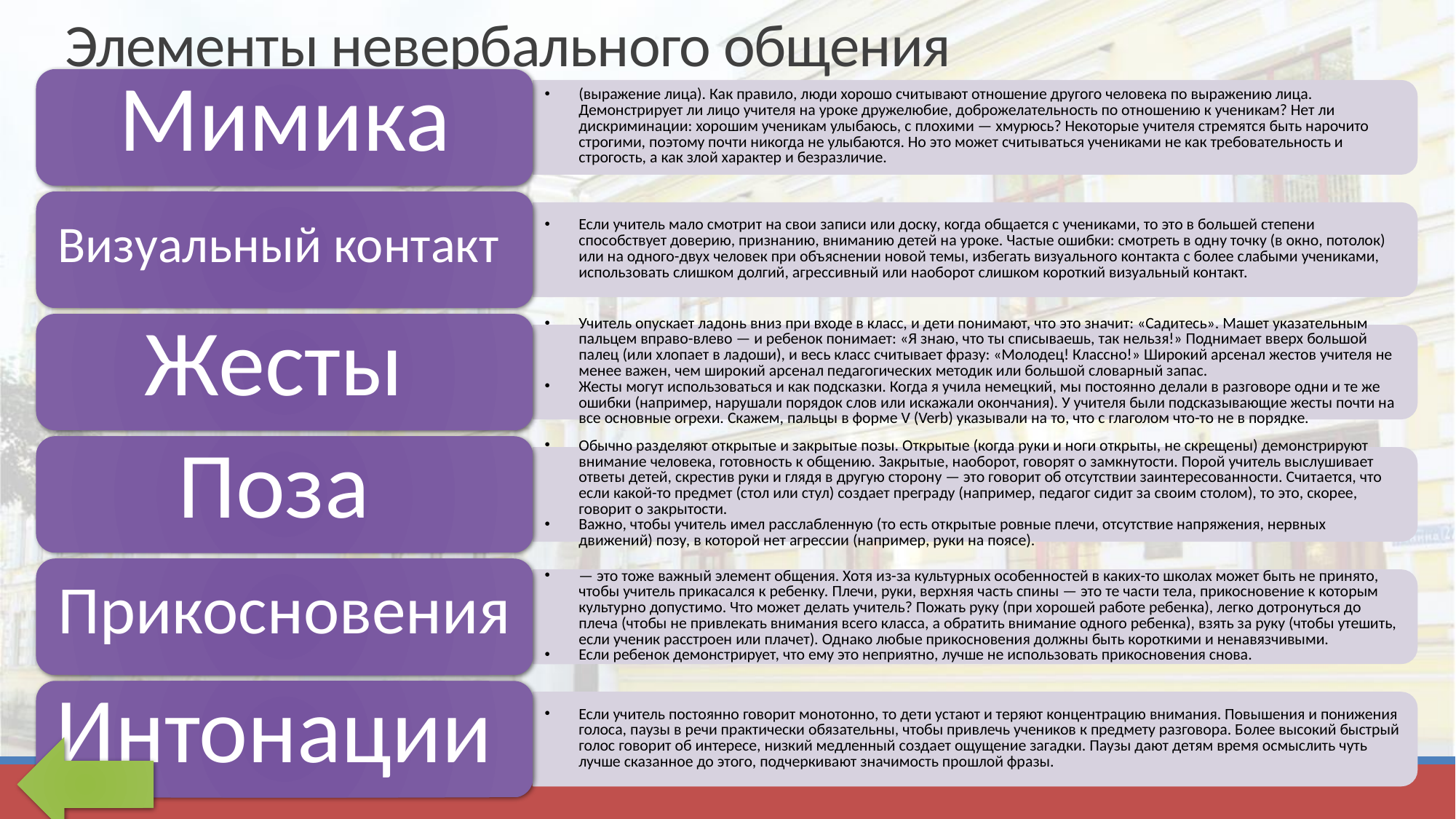

# Элементы невербального общения
Мимика
Визуальный контакт
Жесты
Жесты могут использоваться и как подсказки. Когда я учила немецкий, мы постоянно делали в разговоре одни и те же ошибки (например, нарушали порядок слов или искажали окончания). У учителя были подсказывающие жесты почти на все основные огрехи. Скажем, пальцы в форме V (Verb) указывали на то, что с глаголом что-то не в порядке.
Поза
Важно, чтобы учитель имел расслабленную (то есть открытые ровные плечи, отсутствие напряжения, нервных движений) позу, в которой нет агрессии (например, руки на поясе).
Прикосновения
Если ребенок демонстрирует, что ему это неприятно, лучше не использовать прикосновения снова.
Интонации
(выражение лица). Как правило, люди хорошо считывают отношение другого человека по выражению лица. Демонстрирует ли лицо учителя на уроке дружелюбие, доброжелательность по отношению к ученикам? Нет ли дискриминации: хорошим ученикам улыбаюсь, с плохими — хмурюсь? Некоторые учителя стремятся быть нарочито строгими, поэтому почти никогда не улыбаются. Но это может считываться учениками не как требовательность и строгость, а как злой характер и безразличие.
Если учитель мало смотрит на свои записи или доску, когда общается с учениками, то это в большей степени способствует доверию, признанию, вниманию детей на уроке. Частые ошибки: смотреть в одну точку (в окно, потолок) или на одного-двух человек при объяснении новой темы, избегать визуального контакта с более слабыми учениками, использовать слишком долгий, агрессивный или наоборот слишком короткий визуальный контакт.
Учитель опускает ладонь вниз при входе в класс, и дети понимают, что это значит: «Садитесь». Машет указательным пальцем вправо-влево — и ребенок понимает: «Я знаю, что ты списываешь, так нельзя!» Поднимает вверх большой палец (или хлопает в ладоши), и весь класс считывает фразу: «Молодец! Классно!» Широкий арсенал жестов учителя не менее важен, чем широкий арсенал педагогических методик или большой словарный запас.
Обычно разделяют открытые и закрытые позы. Открытые (когда руки и ноги открыты, не скрещены) демонстрируют внимание человека, готовность к общению. Закрытые, наоборот, говорят о замкнутости. Порой учитель выслушивает ответы детей, скрестив руки и глядя в другую сторону — это говорит об отсутствии заинтересованности. Считается, что если какой-то предмет (стол или стул) создает преграду (например, педагог сидит за своим столом), то это, скорее, говорит о закрытости.
— это тоже важный элемент общения. Хотя из-за культурных особенностей в каких-то школах может быть не принято, чтобы учитель прикасался к ребенку. Плечи, руки, верхняя часть спины — это те части тела, прикосновение к которым культурно допустимо. Что может делать учитель? Пожать руку (при хорошей работе ребенка), легко дотронуться до плеча (чтобы не привлекать внимания всего класса, а обратить внимание одного ребенка), взять за руку (чтобы утешить, если ученик расстроен или плачет). Однако любые прикосновения должны быть короткими и ненавязчивыми.
Если учитель постоянно говорит монотонно, то дети устают и теряют концентрацию внимания. Повышения и понижения голоса, паузы в речи практически обязательны, чтобы привлечь учеников к предмету разговора. Более высокий быстрый голос говорит об интересе, низкий медленный создает ощущение загадки. Паузы дают детям время осмыслить чуть лучше сказанное до этого, подчеркивают значимость прошлой фразы.